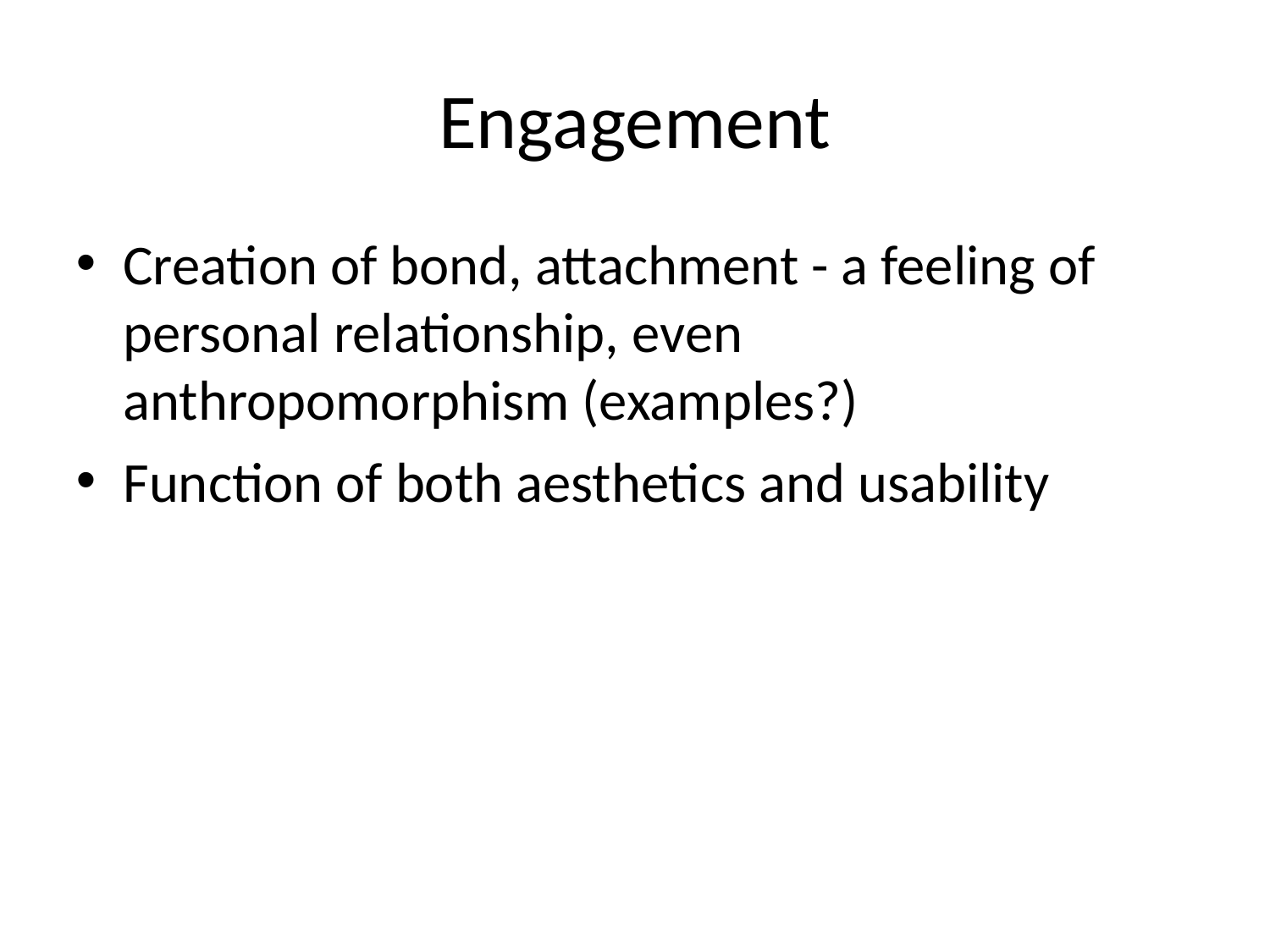

Engagement
Creation of bond, attachment - a feeling of personal relationship, even anthropomorphism (examples?)
Function of both aesthetics and usability